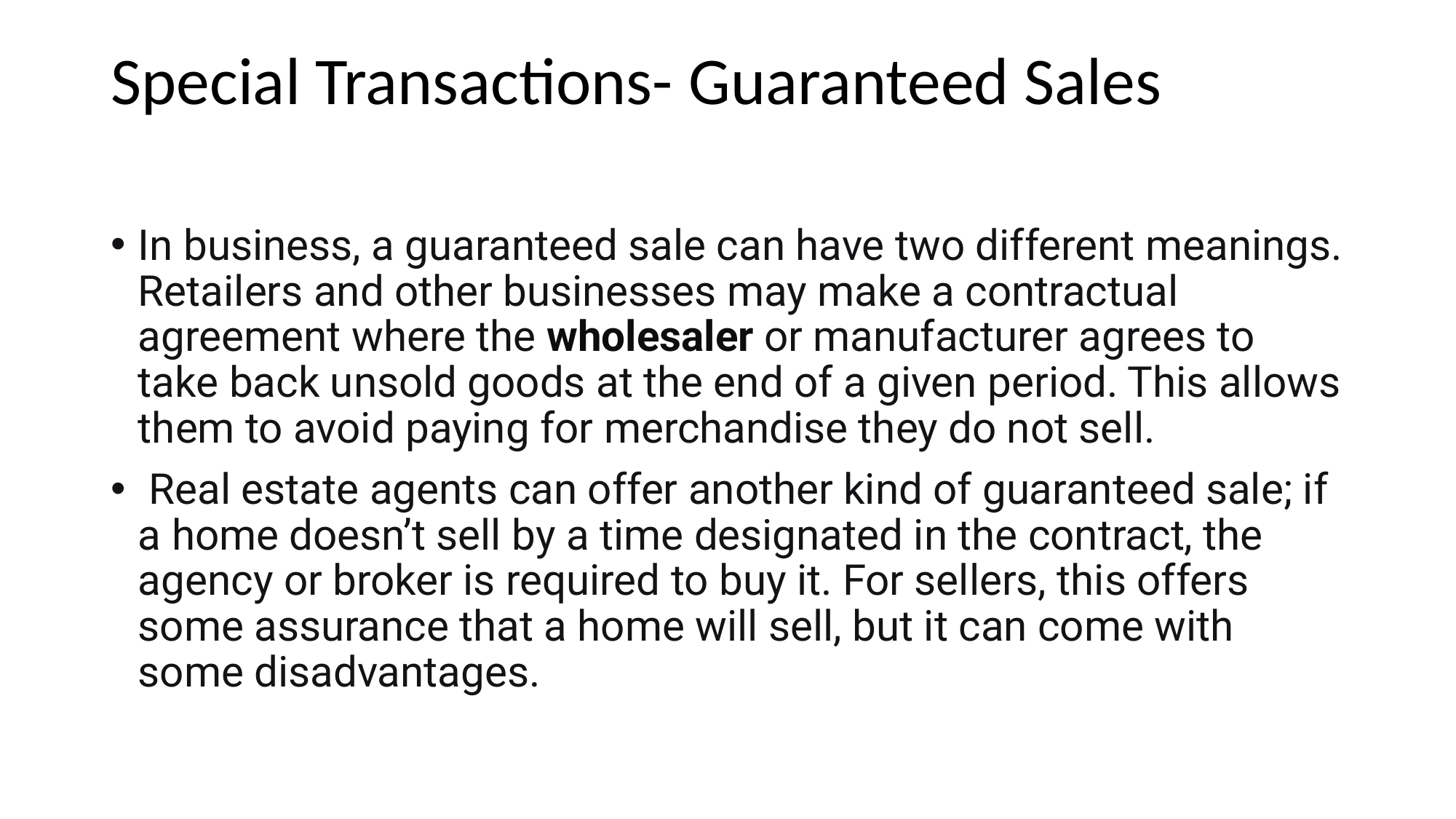

# Special Transactions- Guaranteed Sales
In business, a guaranteed sale can have two different meanings. Retailers and other businesses may make a contractual agreement where the wholesaler or manufacturer agrees to take back unsold goods at the end of a given period. This allows them to avoid paying for merchandise they do not sell.
 Real estate agents can offer another kind of guaranteed sale; if a home doesn’t sell by a time designated in the contract, the agency or broker is required to buy it. For sellers, this offers some assurance that a home will sell, but it can come with some disadvantages.